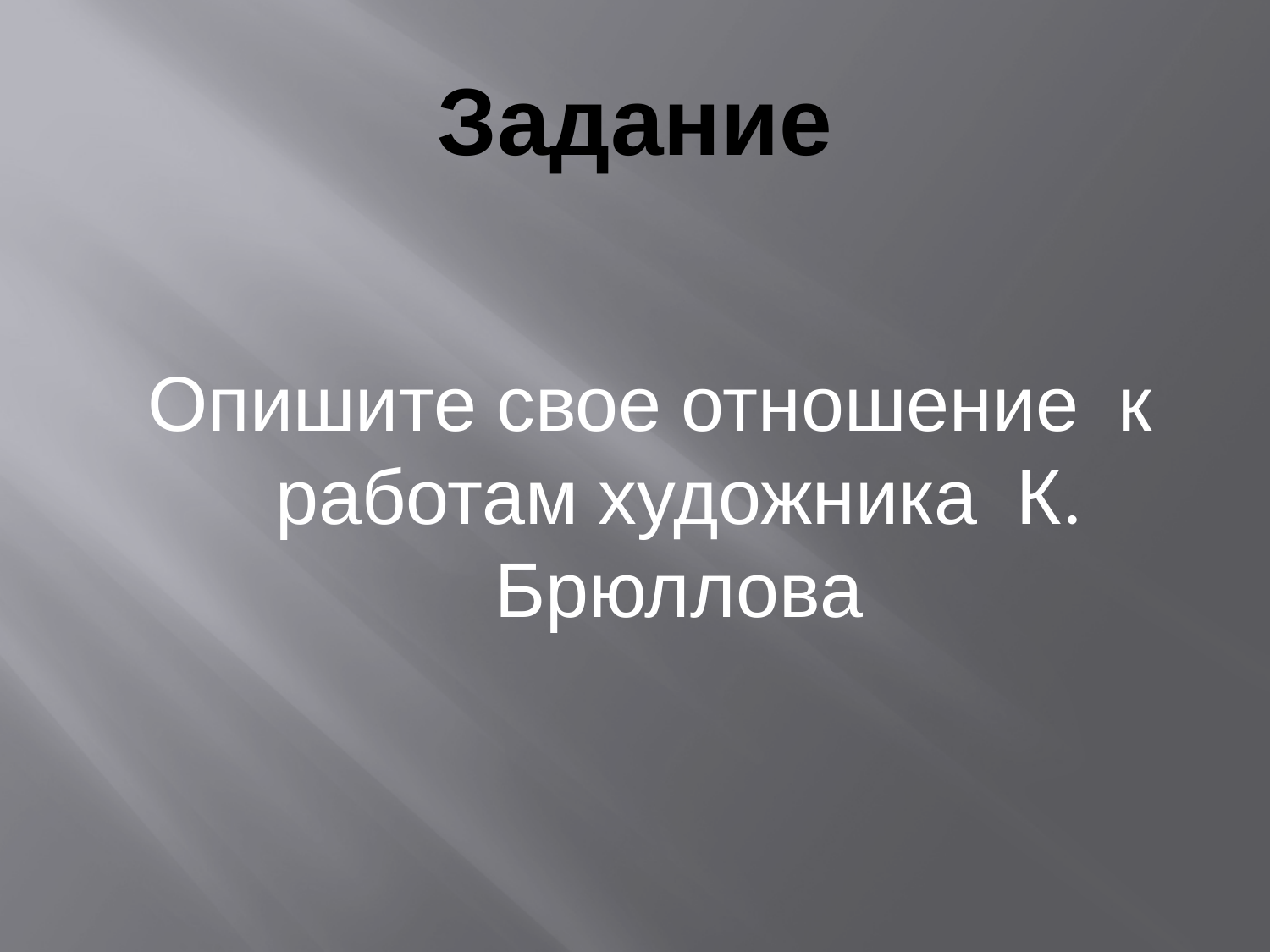

# Задание
Опишите свое отношение  к работам художника  К. Брюллова